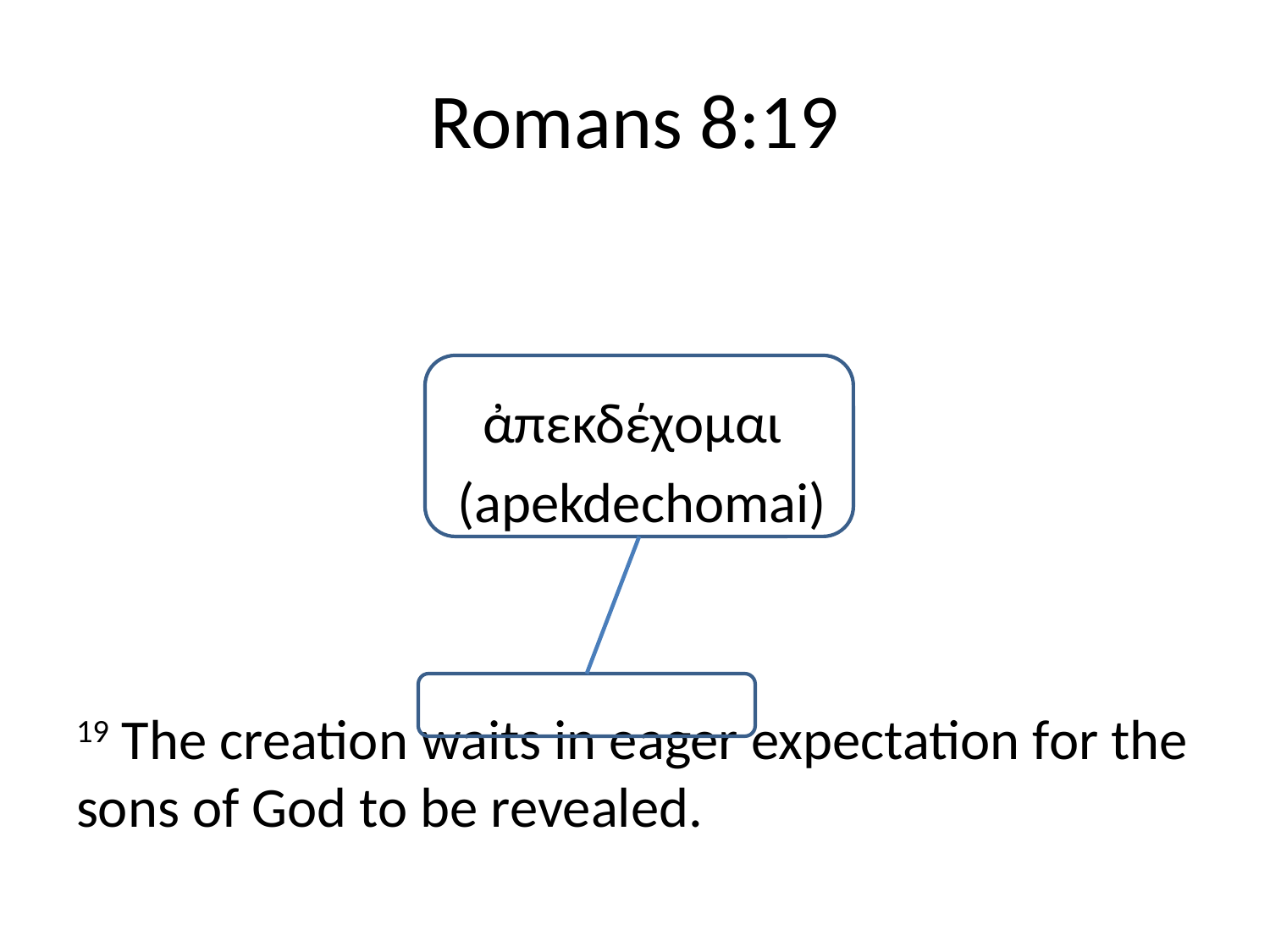

# Romans 8:19

			  ἀπεκδέχομαι
			(apekdechomai)

19 The creation waits in eager expectation for the sons of God to be revealed.